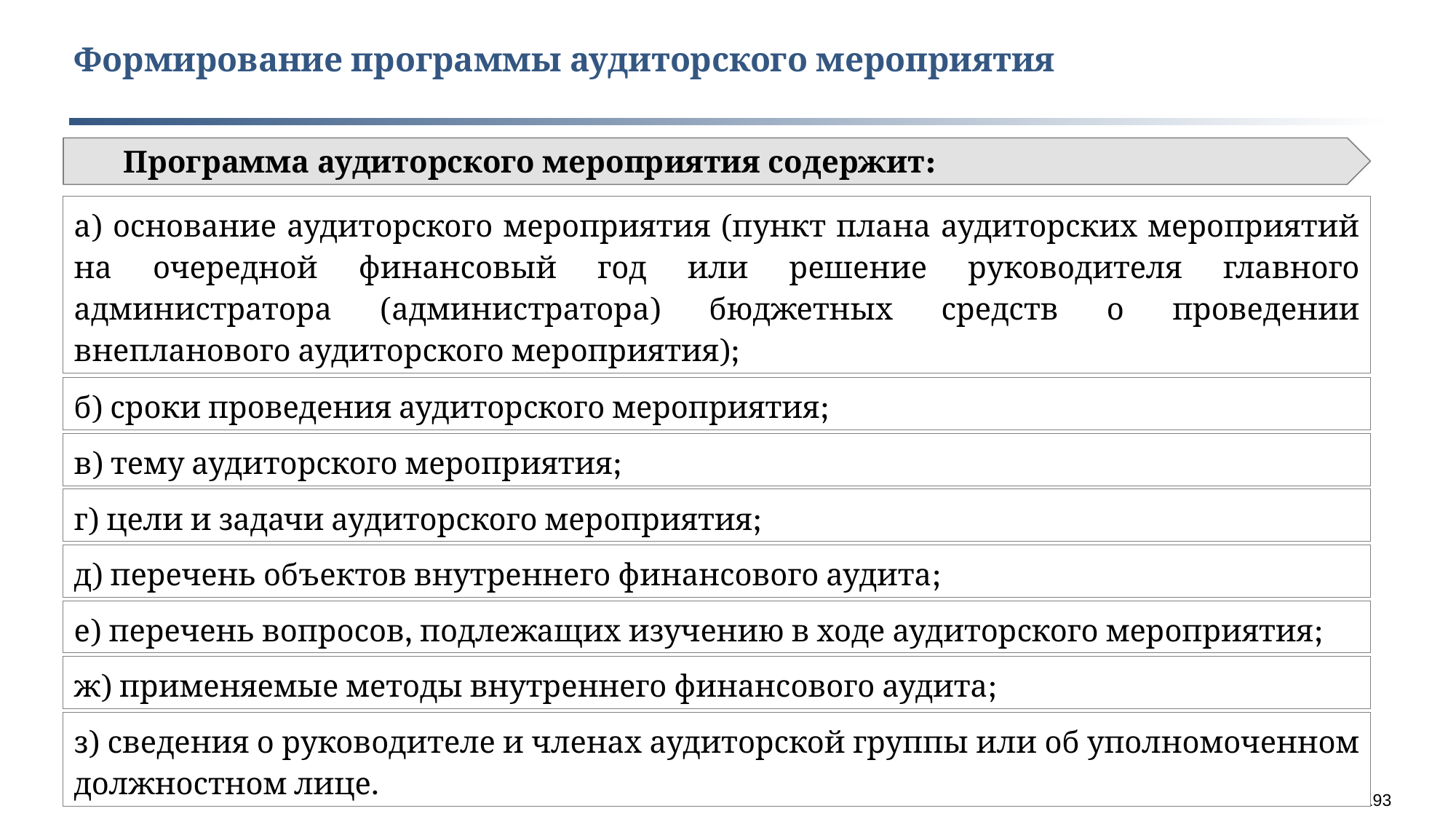

Формирование программы аудиторского мероприятия
Программа аудиторского мероприятия содержит:
а) основание аудиторского мероприятия (пункт плана аудиторских мероприятий на очередной финансовый год или решение руководителя главного администратора (администратора) бюджетных средств о проведении внепланового аудиторского мероприятия);
б) сроки проведения аудиторского мероприятия;
в) тему аудиторского мероприятия;
г) цели и задачи аудиторского мероприятия;
д) перечень объектов внутреннего финансового аудита;
е) перечень вопросов, подлежащих изучению в ходе аудиторского мероприятия;
ж) применяемые методы внутреннего финансового аудита;
з) сведения о руководителе и членах аудиторской группы или об уполномоченном должностном лице.